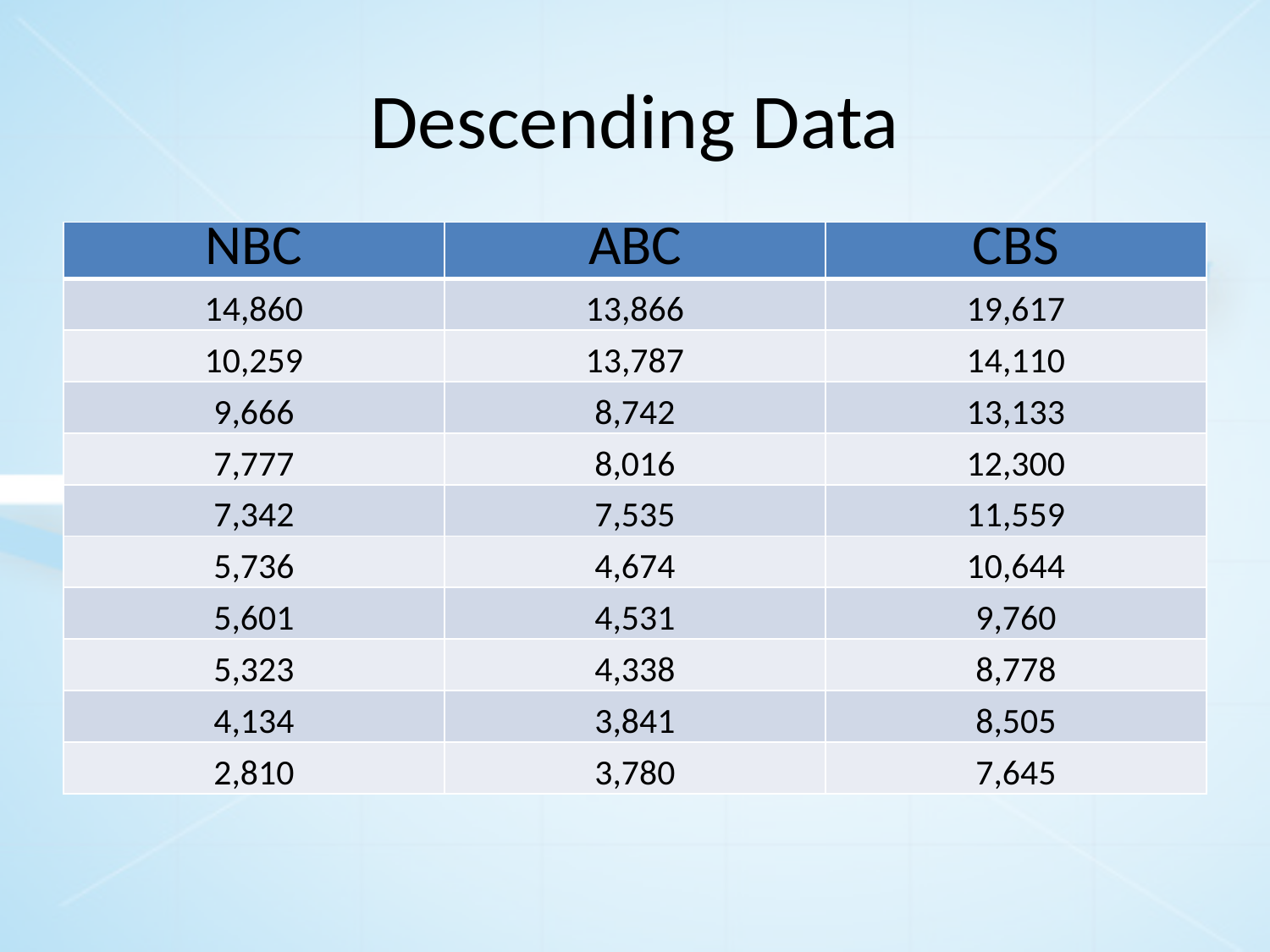

# Descending Data
| NBC | ABC | CBS |
| --- | --- | --- |
| 14,860 | 13,866 | 19,617 |
| 10,259 | 13,787 | 14,110 |
| 9,666 | 8,742 | 13,133 |
| 7,777 | 8,016 | 12,300 |
| 7,342 | 7,535 | 11,559 |
| 5,736 | 4,674 | 10,644 |
| 5,601 | 4,531 | 9,760 |
| 5,323 | 4,338 | 8,778 |
| 4,134 | 3,841 | 8,505 |
| 2,810 | 3,780 | 7,645 |